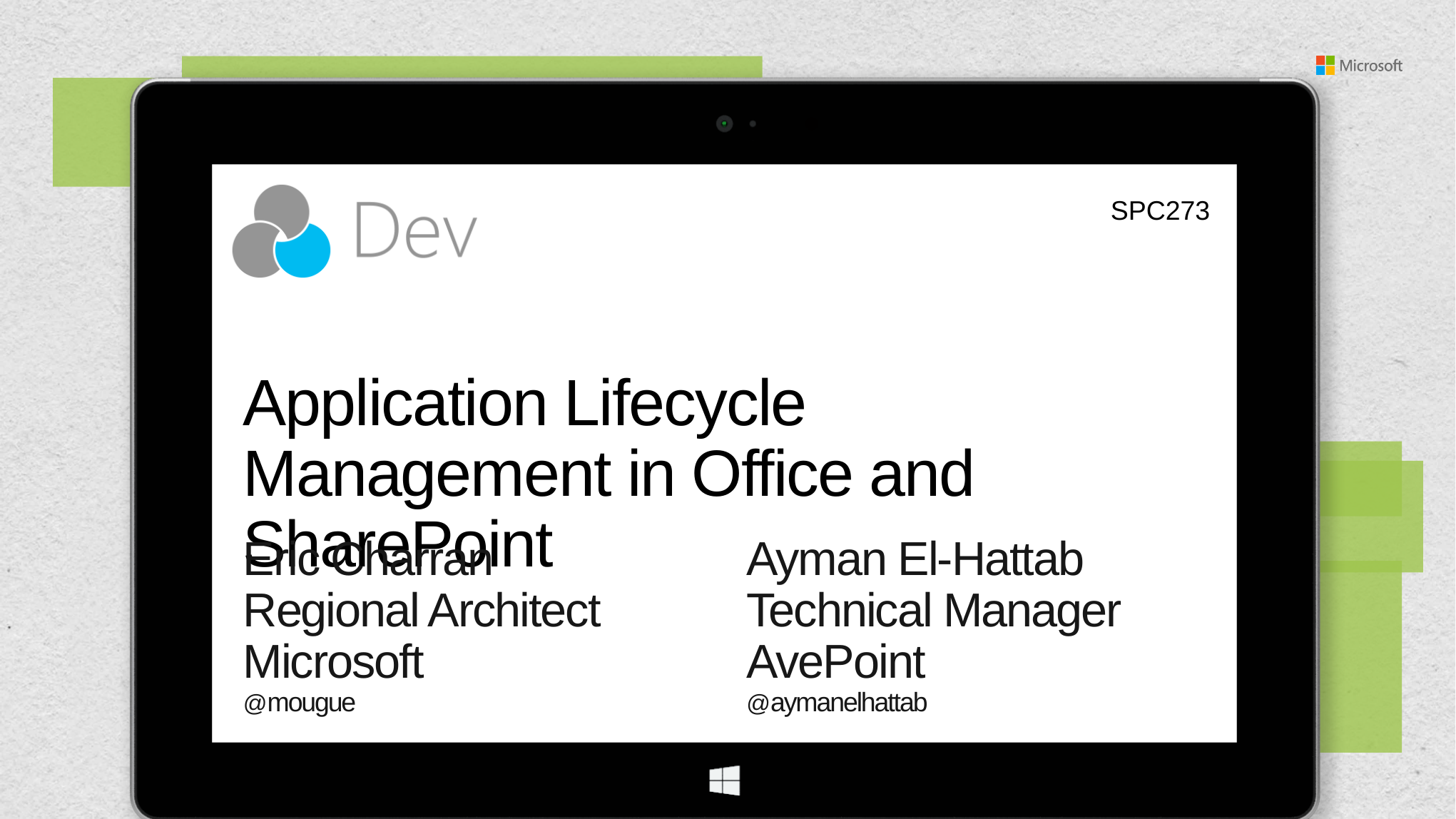

SPC273
# Application Lifecycle Management in Office and SharePoint
Eric Charran
Regional Architect
Microsoft
@mougue
Ayman El-Hattab
Technical Manager
AvePoint
@aymanelhattab